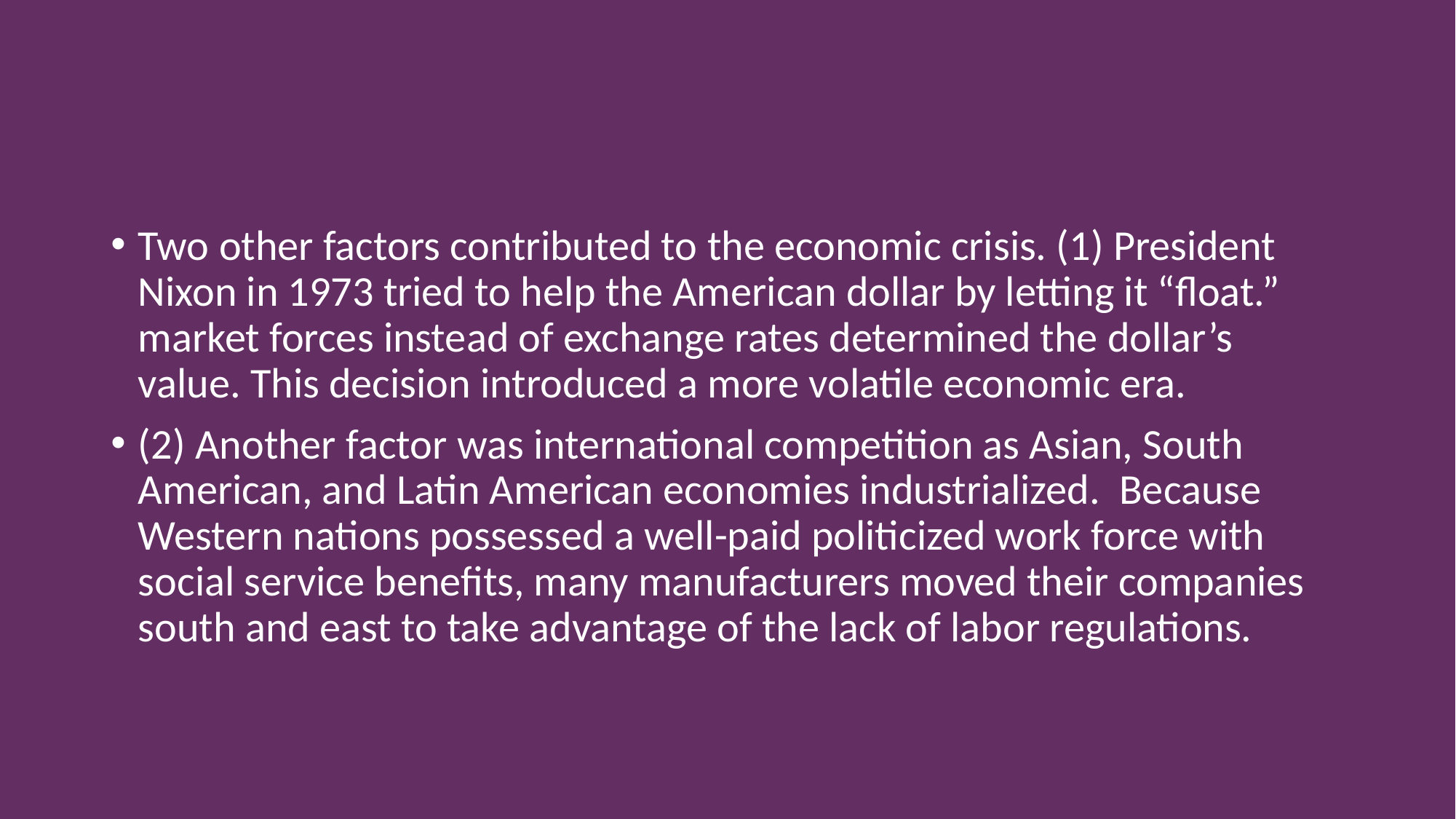

Two other factors contributed to the economic crisis. (1) President Nixon in 1973 tried to help the American dollar by letting it “float.”  market forces instead of exchange rates determined the dollar’s value. This decision introduced a more volatile economic era.
(2) Another factor was international competition as Asian, South American, and Latin American economies industrialized.  Because Western nations possessed a well-paid politicized work force with social service benefits, many manufacturers moved their companies south and east to take advantage of the lack of labor regulations.